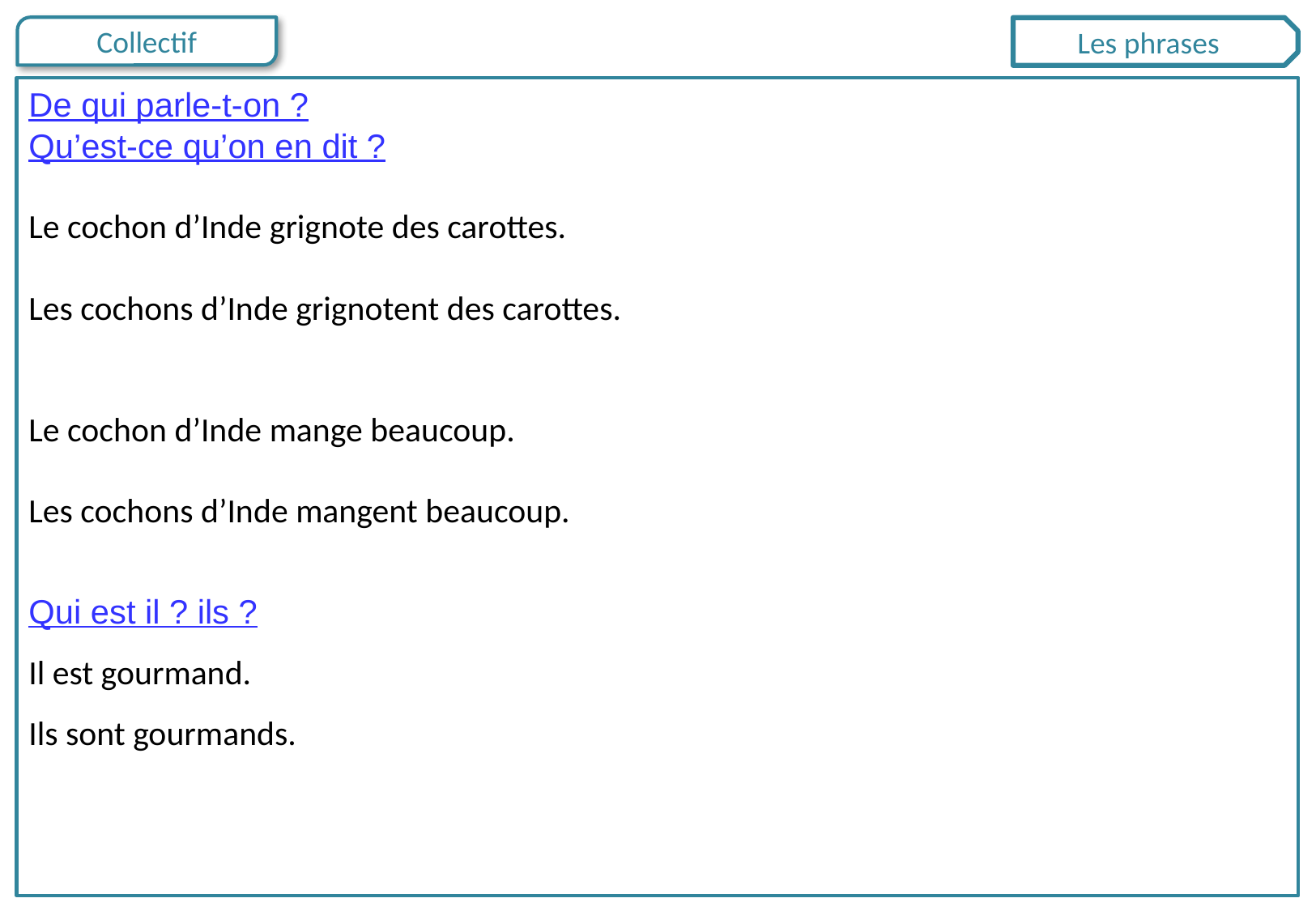

Les phrases
De qui parle-t-on ?
Qu’est-ce qu’on en dit ?
Le cochon d’Inde grignote des carottes.
Les cochons d’Inde grignotent des carottes.

Le cochon d’Inde mange beaucoup.
Les cochons d’Inde mangent beaucoup.

Qui est il ? ils ?
Il est gourmand.
Ils sont gourmands.